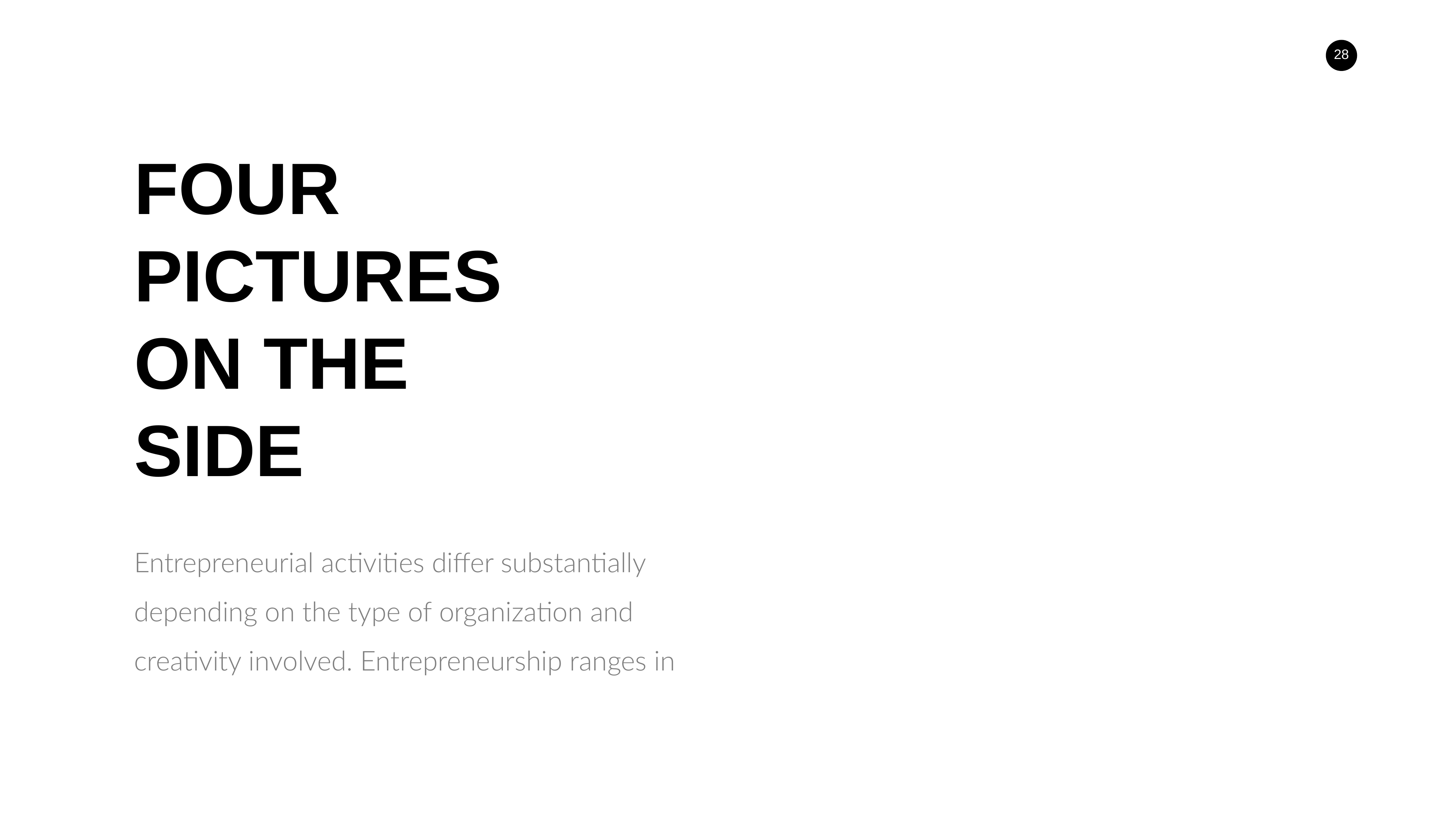

FOUR PICTURES
ON THE
SIDE

Entrepreneurial activities differ substantially depending on the type of organization and creativity involved. Entrepreneurship ranges in